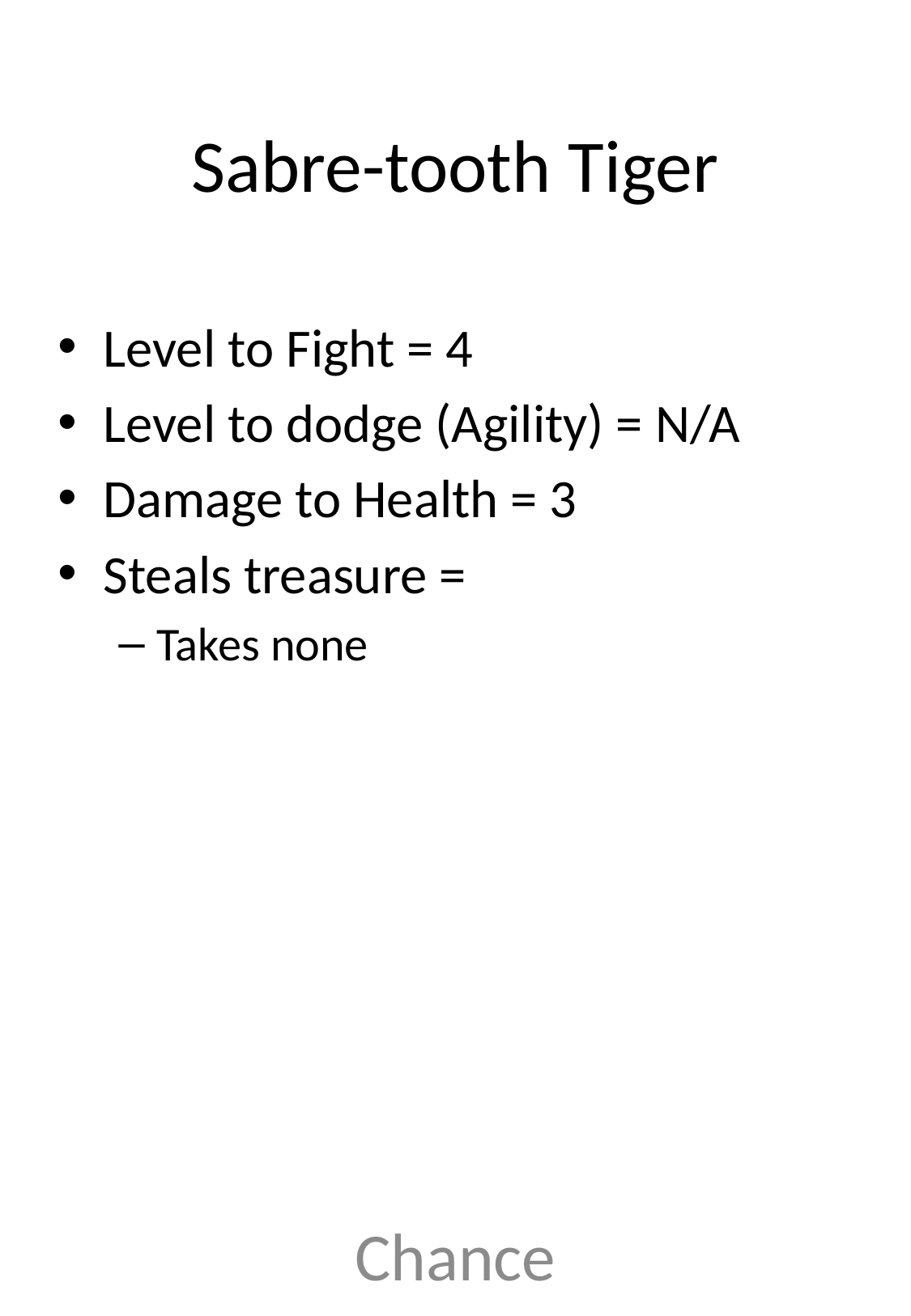

# Sabre-tooth Tiger
Level to Fight = 4
Level to dodge (Agility) = N/A
Damage to Health = 3
Steals treasure =
Takes none
Chance